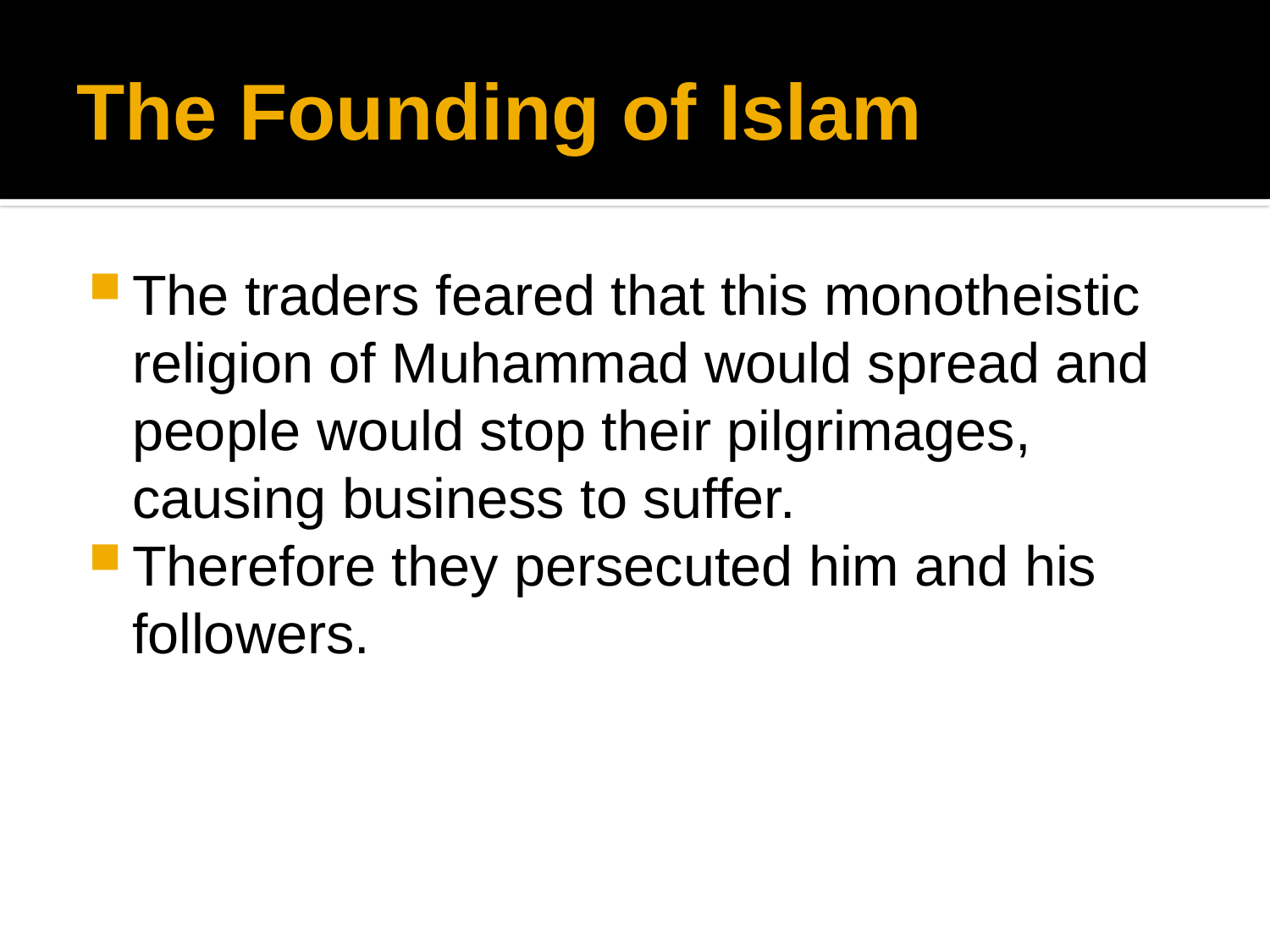

# The Founding of Islam
The traders feared that this monotheistic religion of Muhammad would spread and people would stop their pilgrimages, causing business to suffer.
Therefore they persecuted him and his followers.